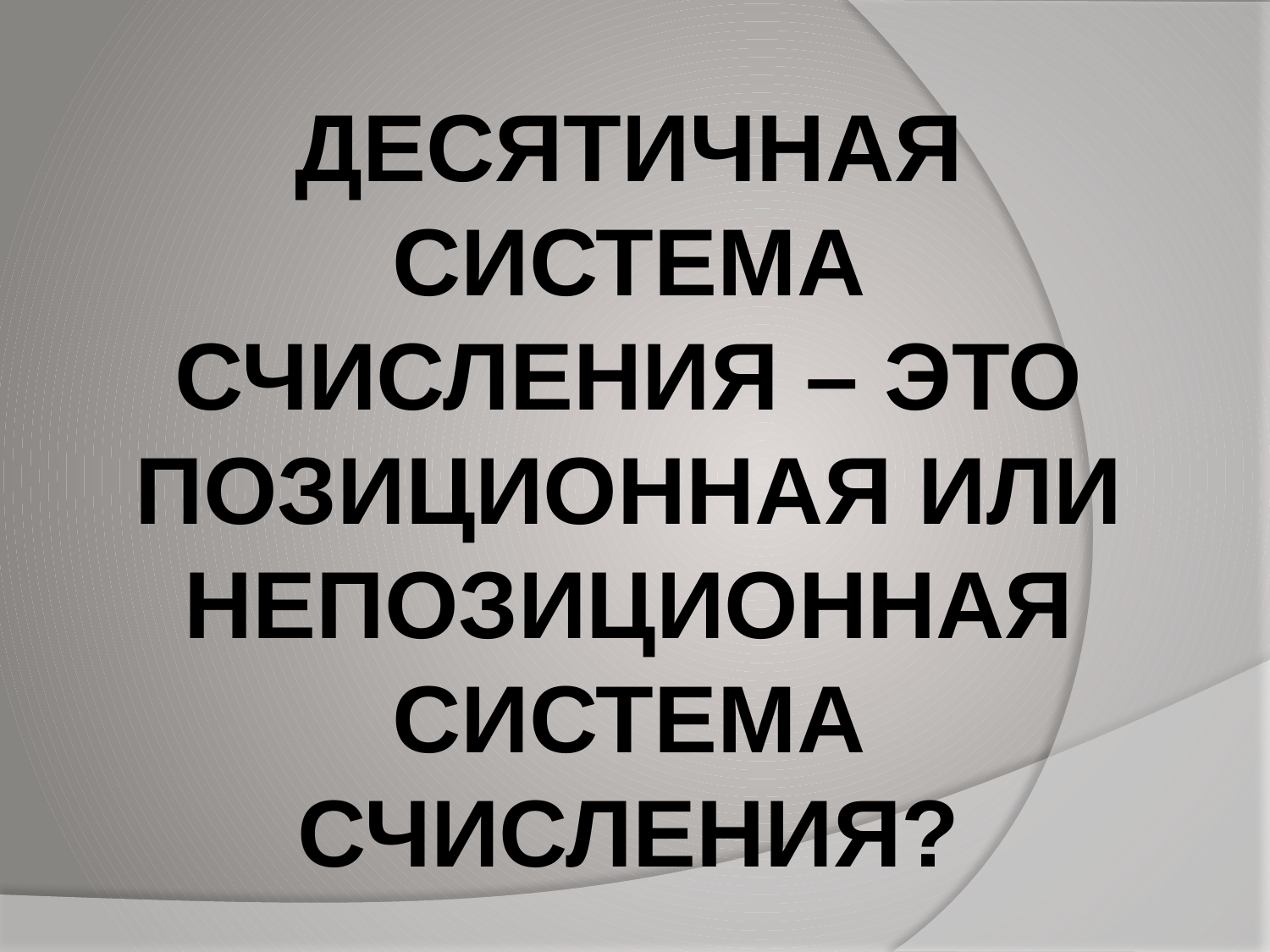

# ДЕСЯТИЧНАЯ СИСТЕМА СЧИСЛЕНИЯ – ЭТО ПОЗИЦИОННАЯ ИЛИ НЕПОЗИЦИОННАЯ СИСТЕМА СЧИСЛЕНИЯ?